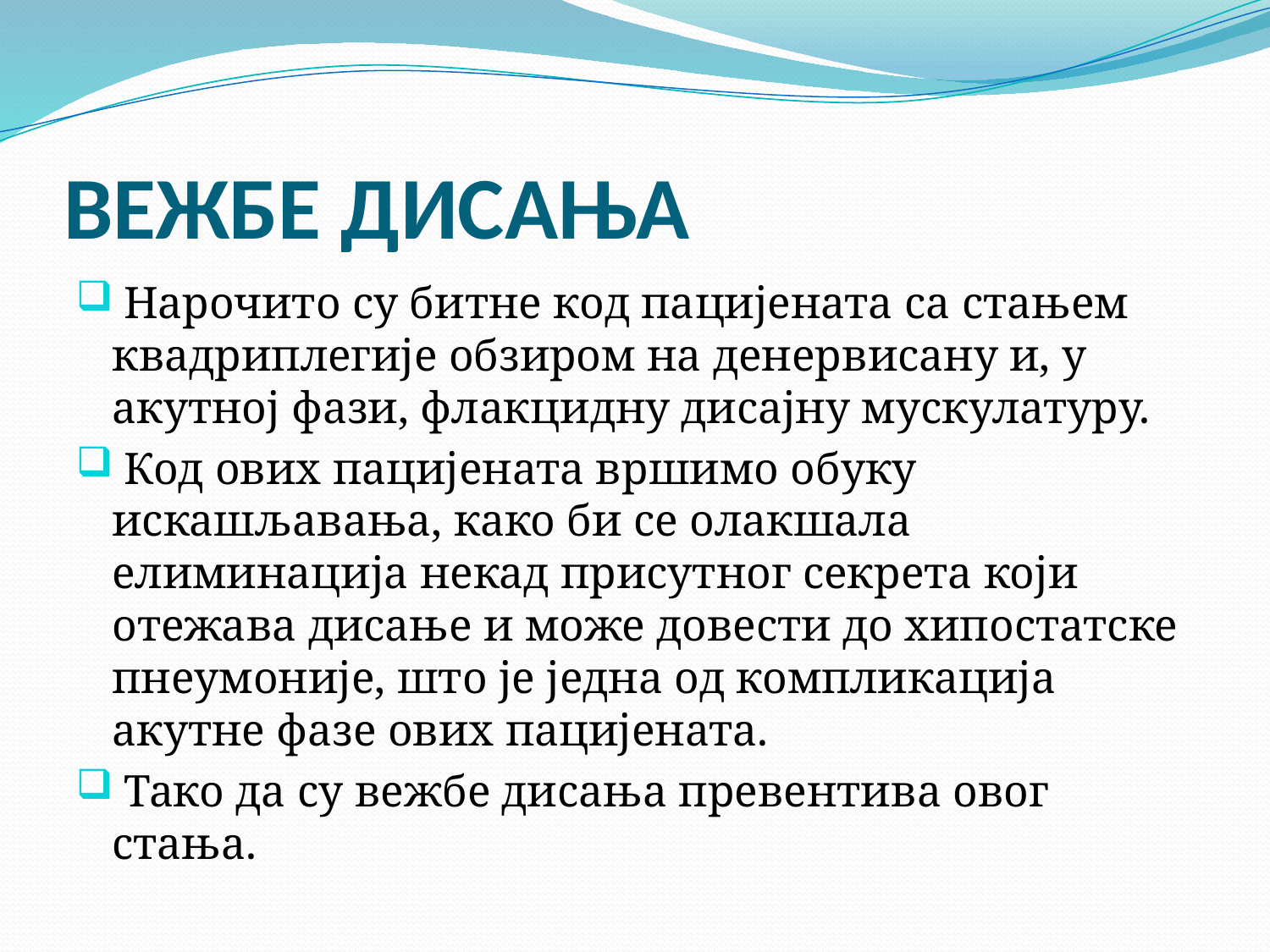

# ВЕЖБЕ ДИСАЊА
 Нарочито су битне код пацијената са стањем квадриплегије обзиром на денервисану и, у акутној фази, флакцидну дисајну мускулатуру.
 Код ових пацијената вршимо обуку искашљавања, како би се олакшала елиминација некад присутног секрета који отежава дисање и може довести до хипостатске пнеумоније, што је једна од компликација акутне фазе ових пацијената.
 Тако да су вежбе дисања превентива овог стања.